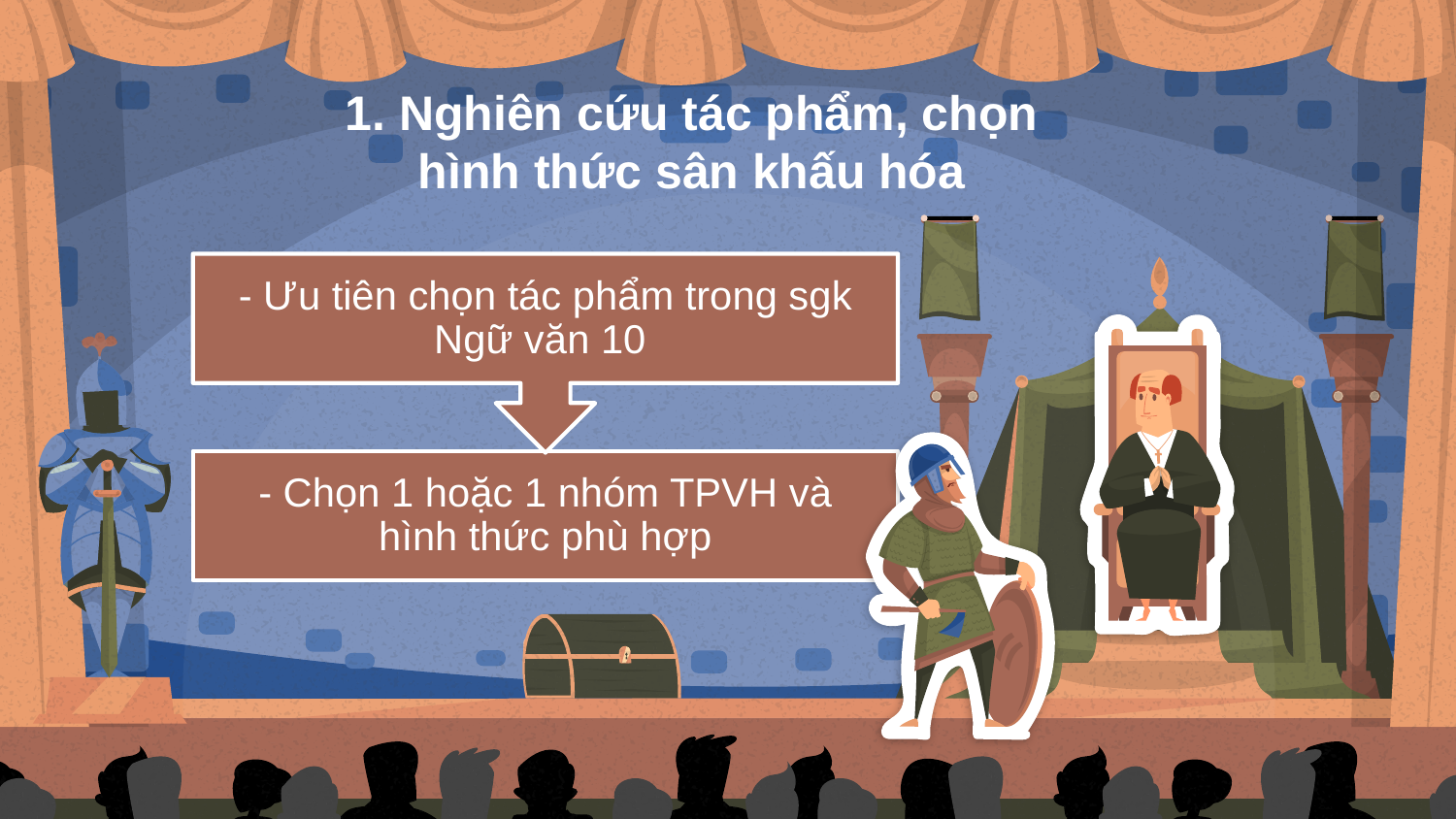

# 1. Nghiên cứu tác phẩm, chọn hình thức sân khấu hóa
- Chọn 1 hoặc 1 nhóm TPVH và hình thức phù hợp
- Ưu tiên chọn tác phẩm trong sgk Ngữ văn 10